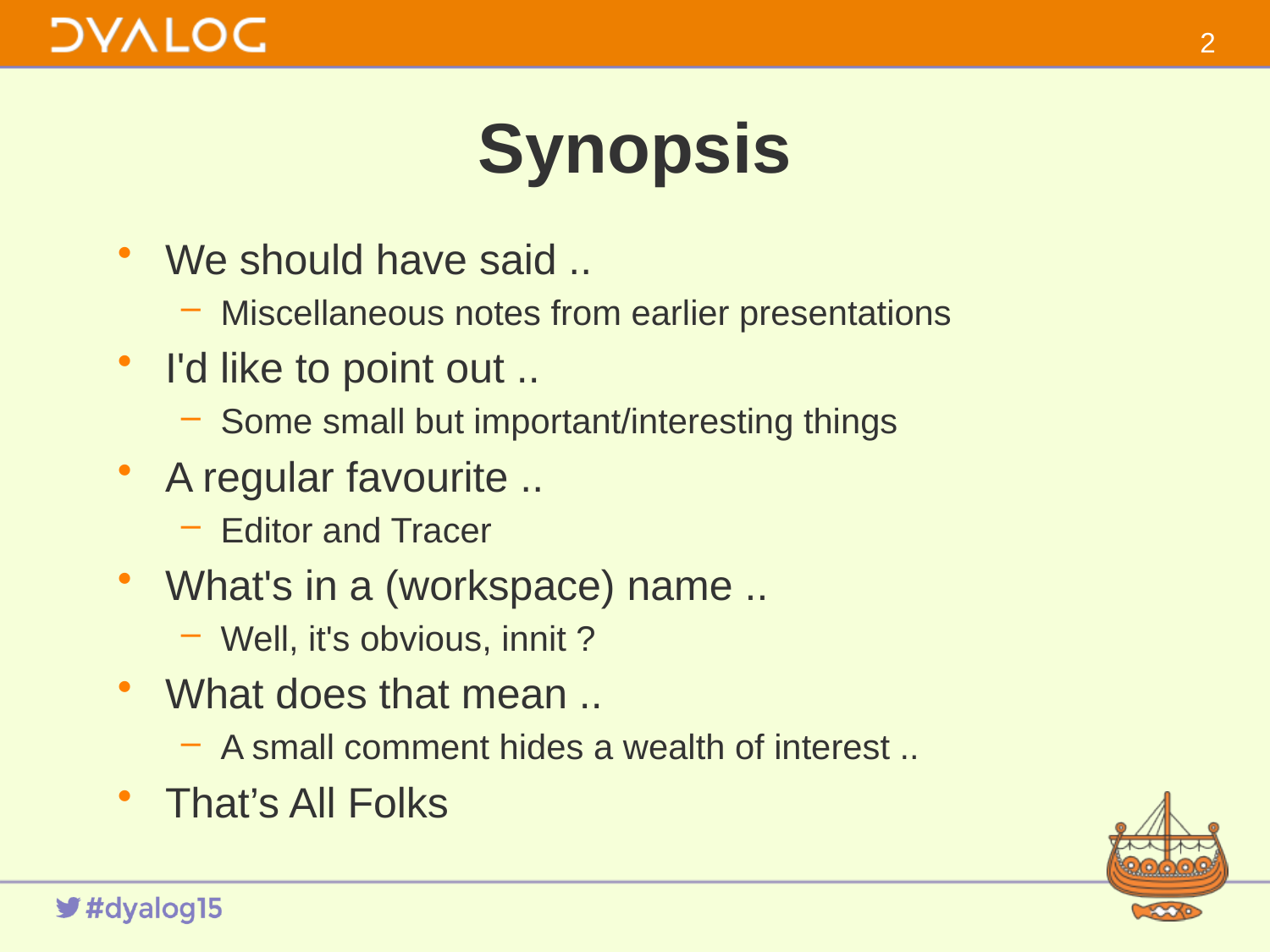

2
# Synopsis
We should have said ..
Miscellaneous notes from earlier presentations
I'd like to point out ..
Some small but important/interesting things
A regular favourite ..
Editor and Tracer
What's in a (workspace) name ..
Well, it's obvious, innit ?
What does that mean ..
A small comment hides a wealth of interest ..
That’s All Folks